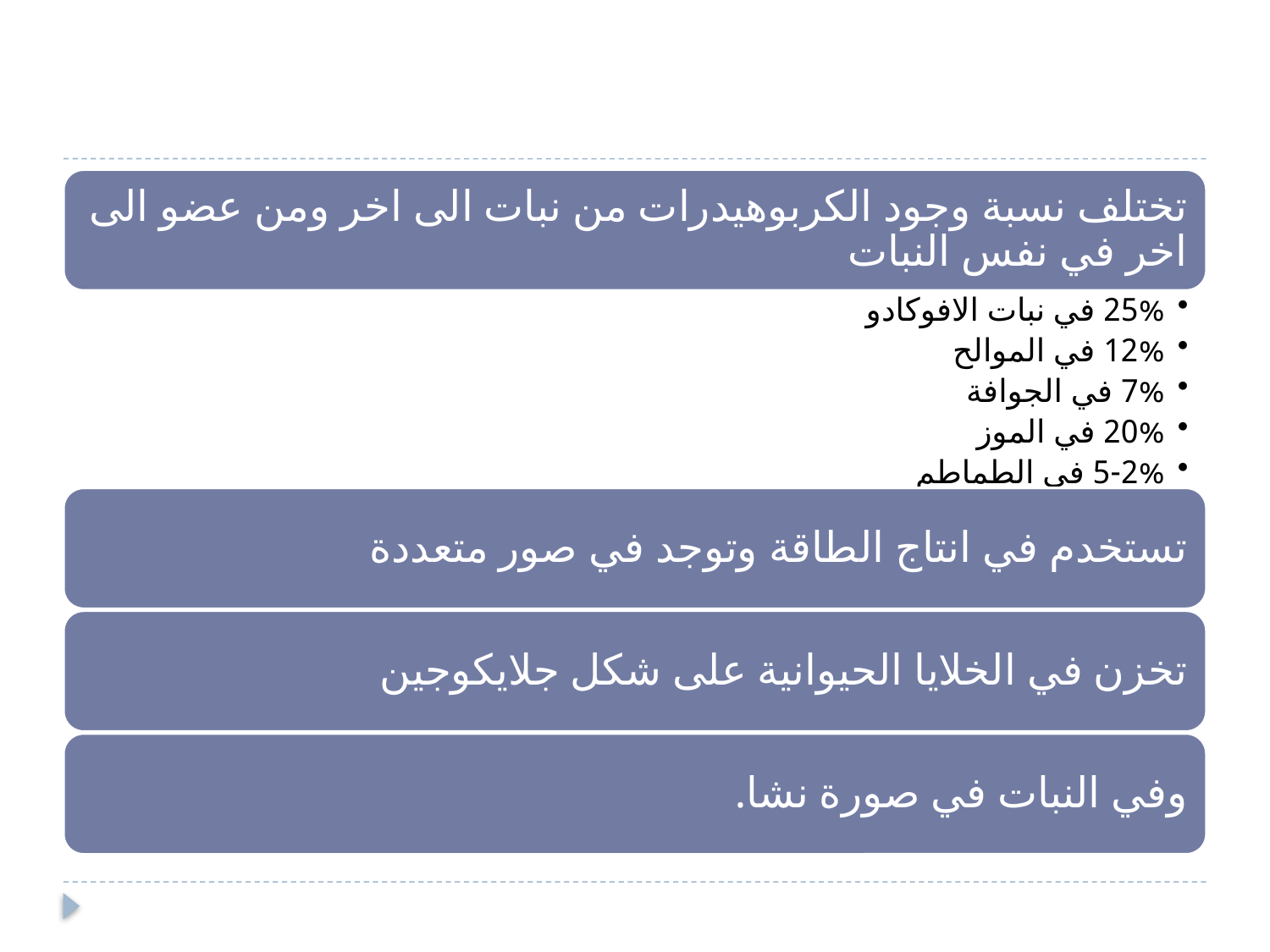

تختلف نسبة وجود الكربوهيدرات من نبات الى اخر ومن عضو الى اخر في نفس النبات
25% في نبات الافوكادو
12% في الموالح
7% في الجوافة
20% في الموز
5-2% في الطماطم
تستخدم في انتاج الطاقة وتوجد في صور متعددة
تخزن في الخلايا الحيوانية على شكل جلايكوجين
وفي النبات في صورة نشا.